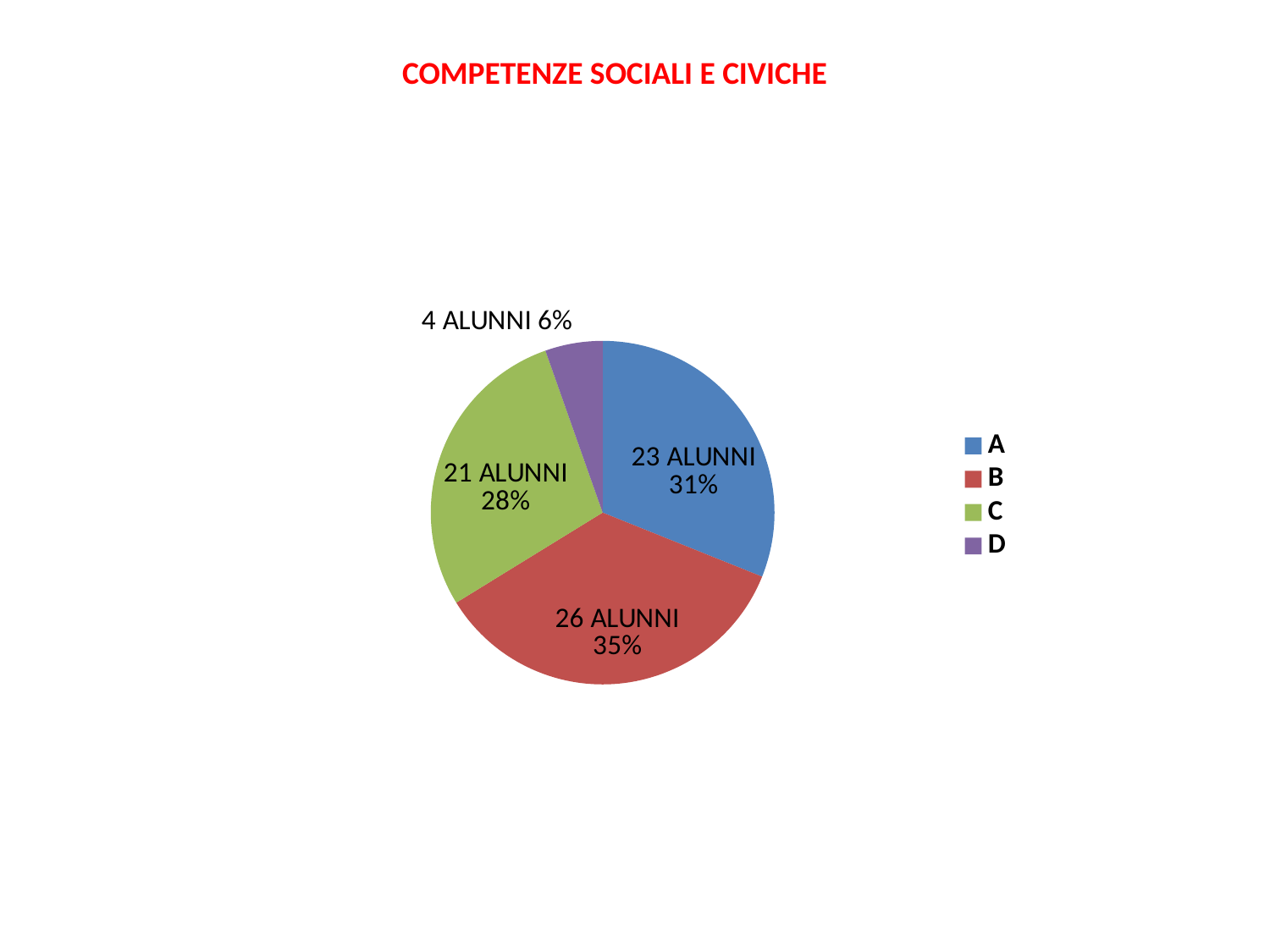

COMPETENZE SOCIALI E CIVICHE

### Chart

| Category |  |
|---|---|
| A | 23.0 |
| B | 26.0 |
| C | 21.0 |
| D | 4.0 |